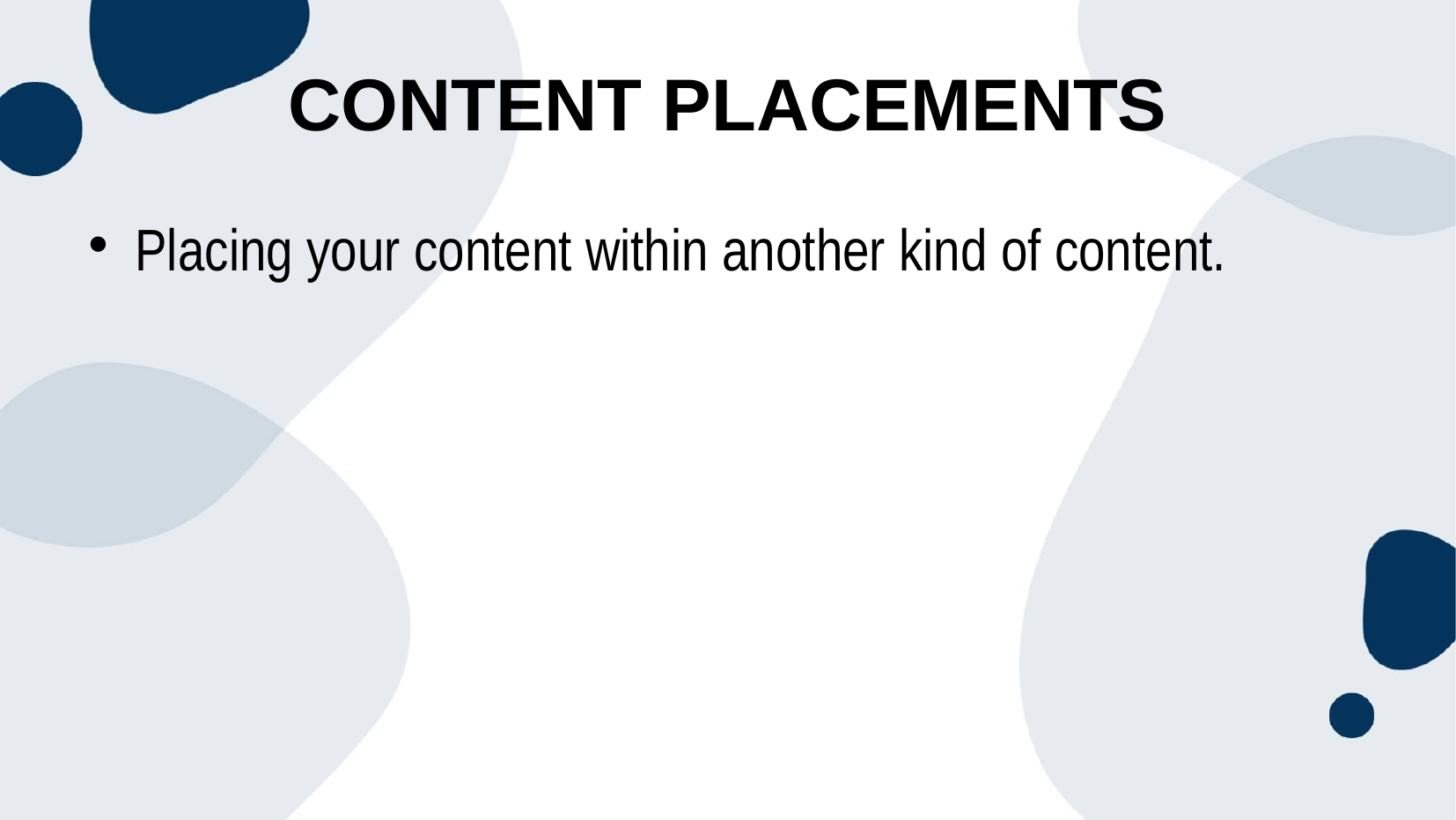

Content placements
Placing your content within another kind of content.